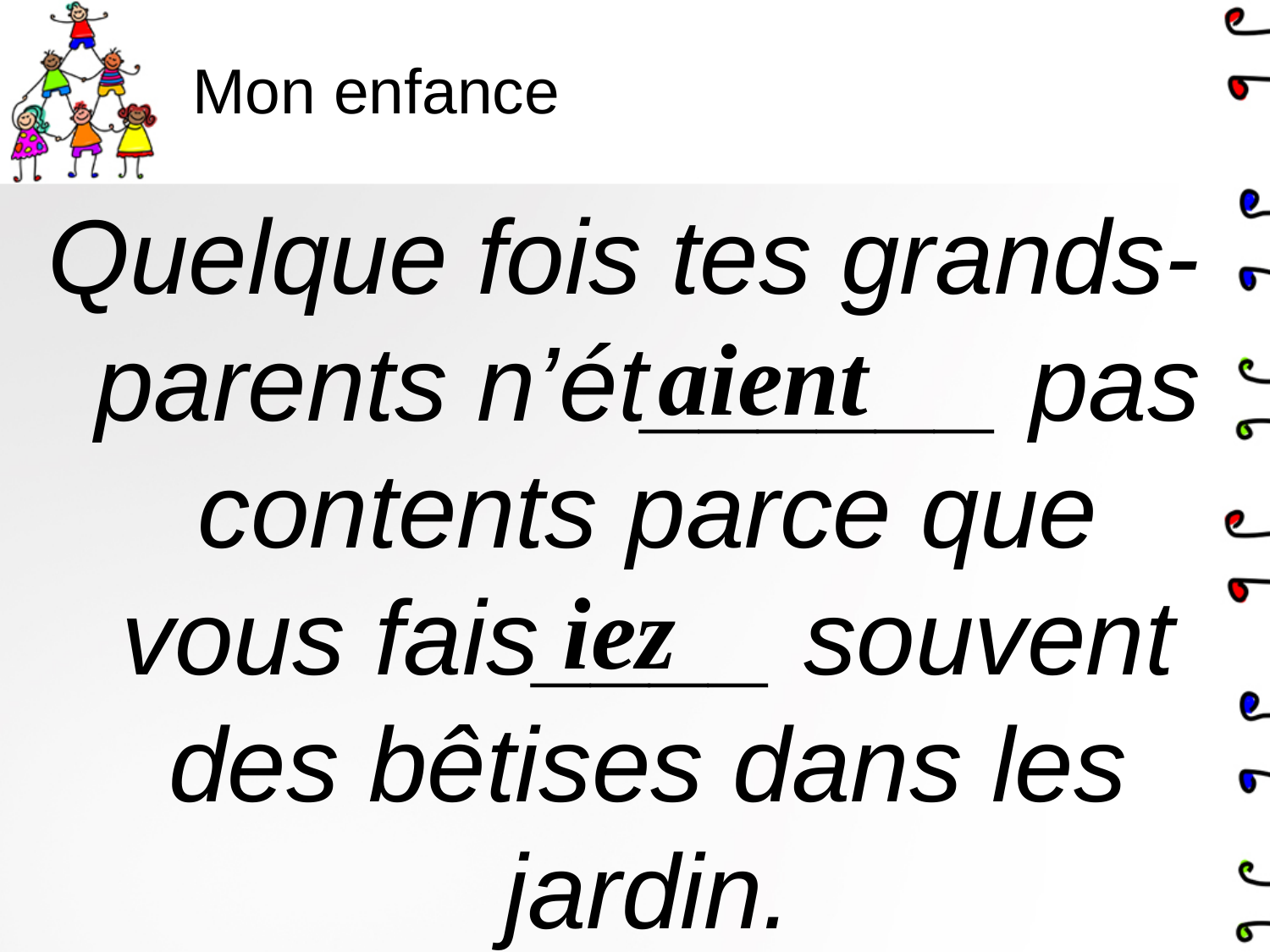

# Mon enfance
Quelque fois tes grands-parents n’ét______ pas contents parce que vous fais____ souvent des bêtises dans les jardin.
aient
iez